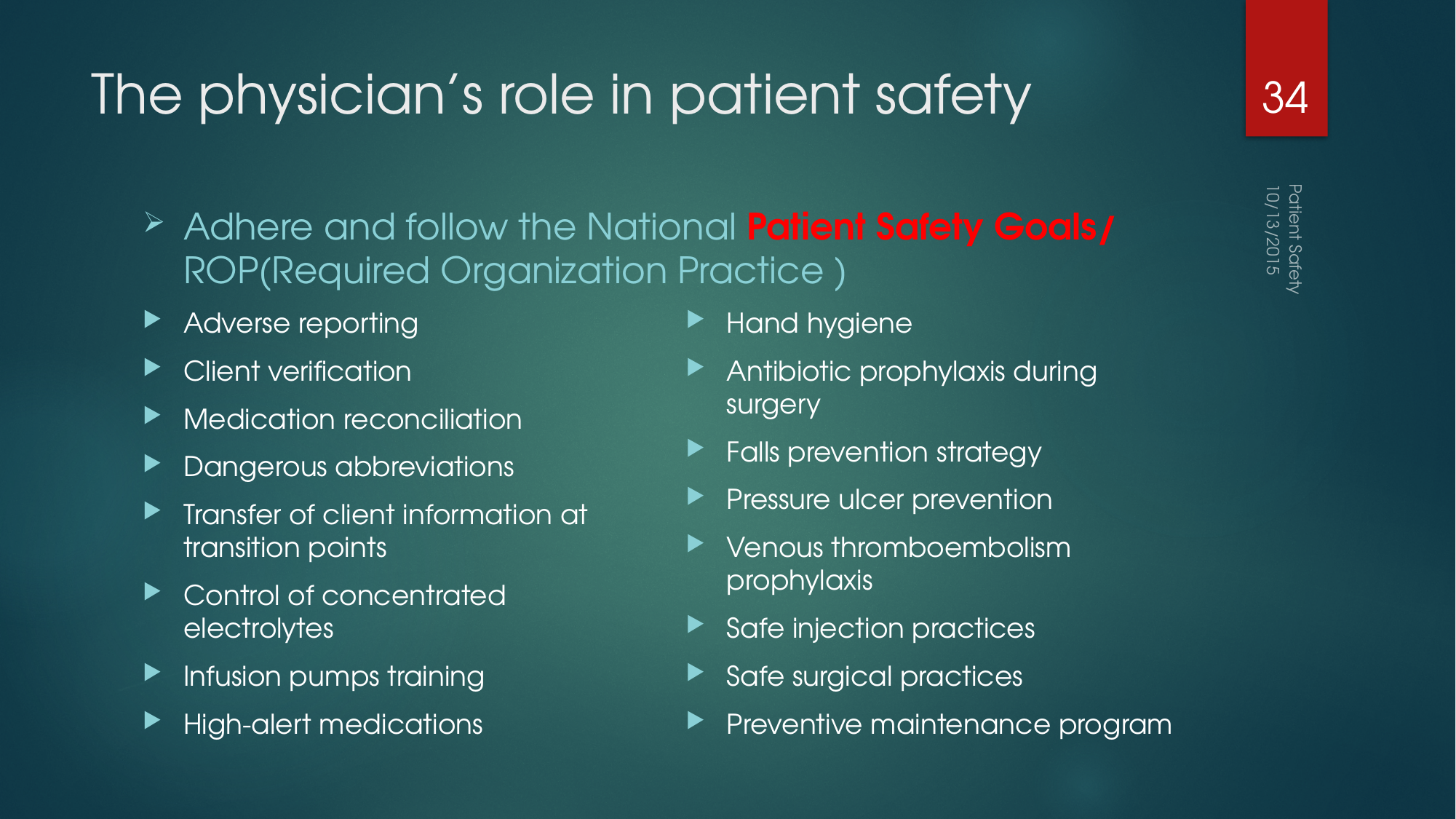

34
# The physician’s role in patient safety
Adhere and follow the National Patient Safety Goals/ ROP(Required Organization Practice )
10/13/2015
Adverse reporting
Client verification
Medication reconciliation
Dangerous abbreviations
Transfer of client information at transition points
Control of concentrated electrolytes
Infusion pumps training
High-alert medications

Hand hygiene
Antibiotic prophylaxis during surgery
Falls prevention strategy
Pressure ulcer prevention
Venous thromboembolism prophylaxis
Safe injection practices
Safe surgical practices
Preventive maintenance program

Patient Safety